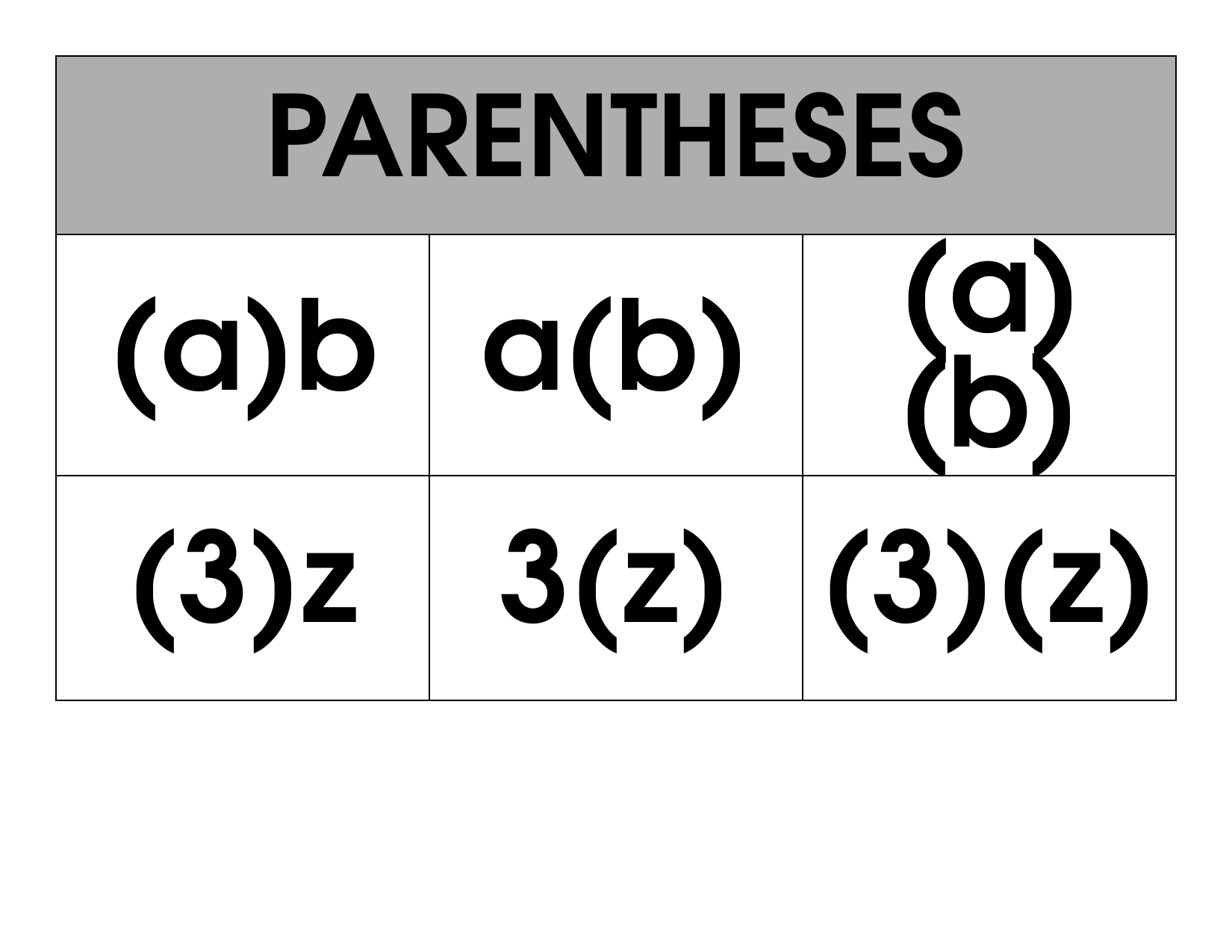

| PARENTHESES |  |  |
| --- | --- | --- |
| (a)b | a(b) | (a)(b) |
| (3)z | 3(z) | (3)(z) |